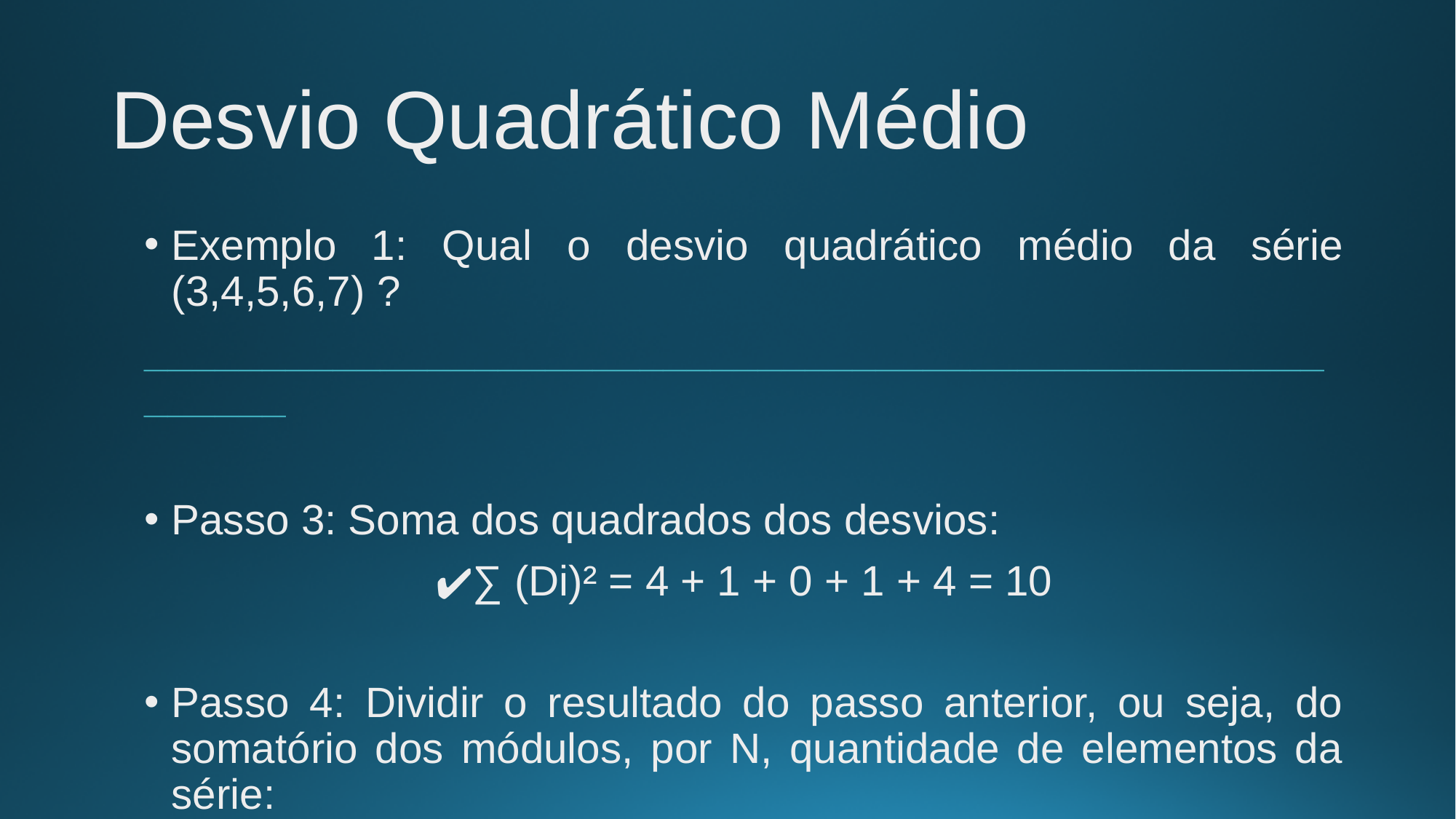

Desvio Quadrático Médio
Exemplo 1: Qual o desvio quadrático médio da série (3,4,5,6,7) ?
________________________________________________________

Passo 3: Soma dos quadrados dos desvios:
∑ (Di)² = 4 + 1 + 0 + 1 + 4 = 10

Passo 4: Dividir o resultado do passo anterior, ou seja, do somatório dos módulos, por N, quantidade de elementos da série:
DQM = ∑ (Di)² / N  = 10 / 5 = 2